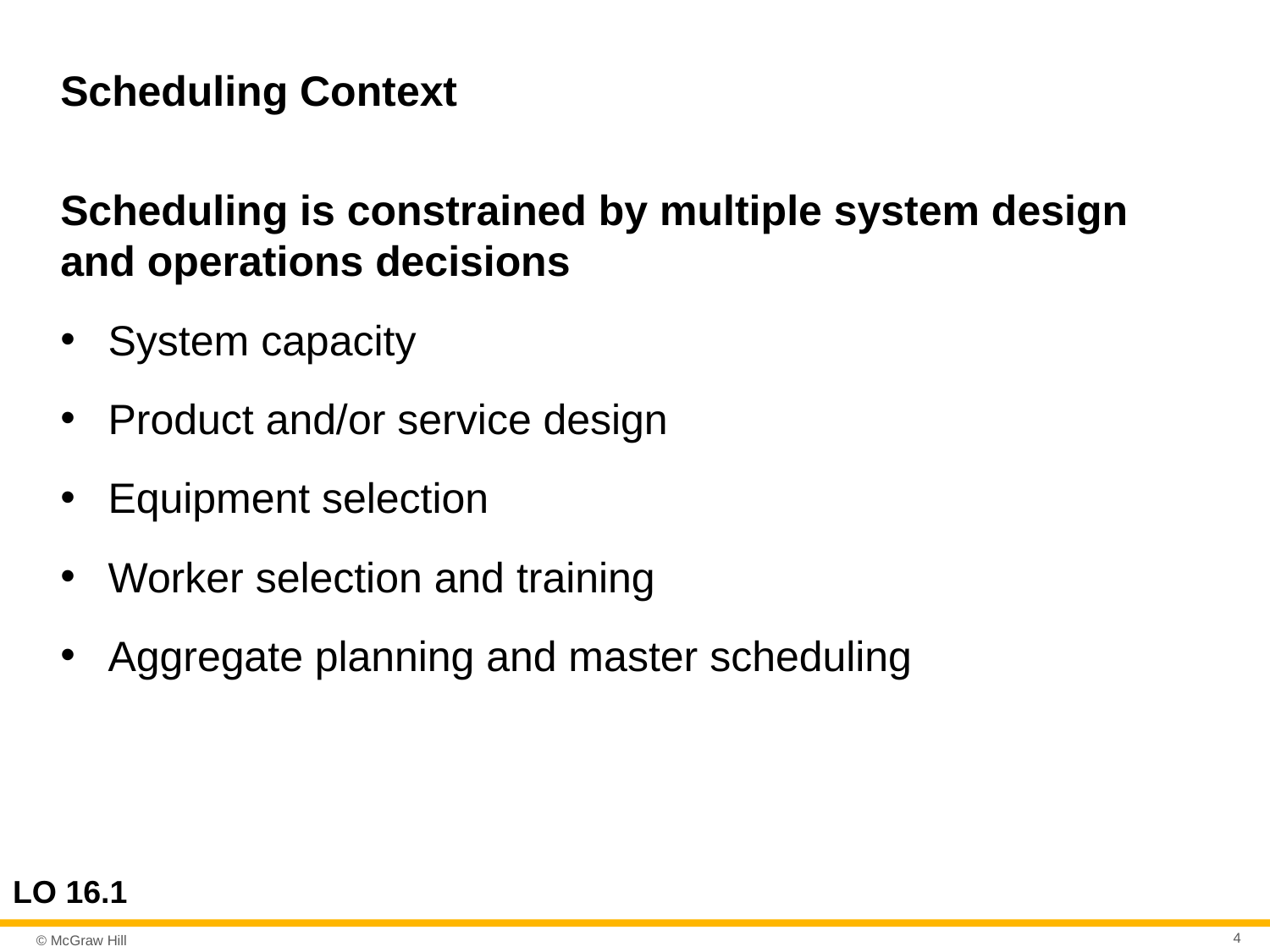

# Scheduling Context
Scheduling is constrained by multiple system design and operations decisions
System capacity
Product and/or service design
Equipment selection
Worker selection and training
Aggregate planning and master scheduling
LO 16.1